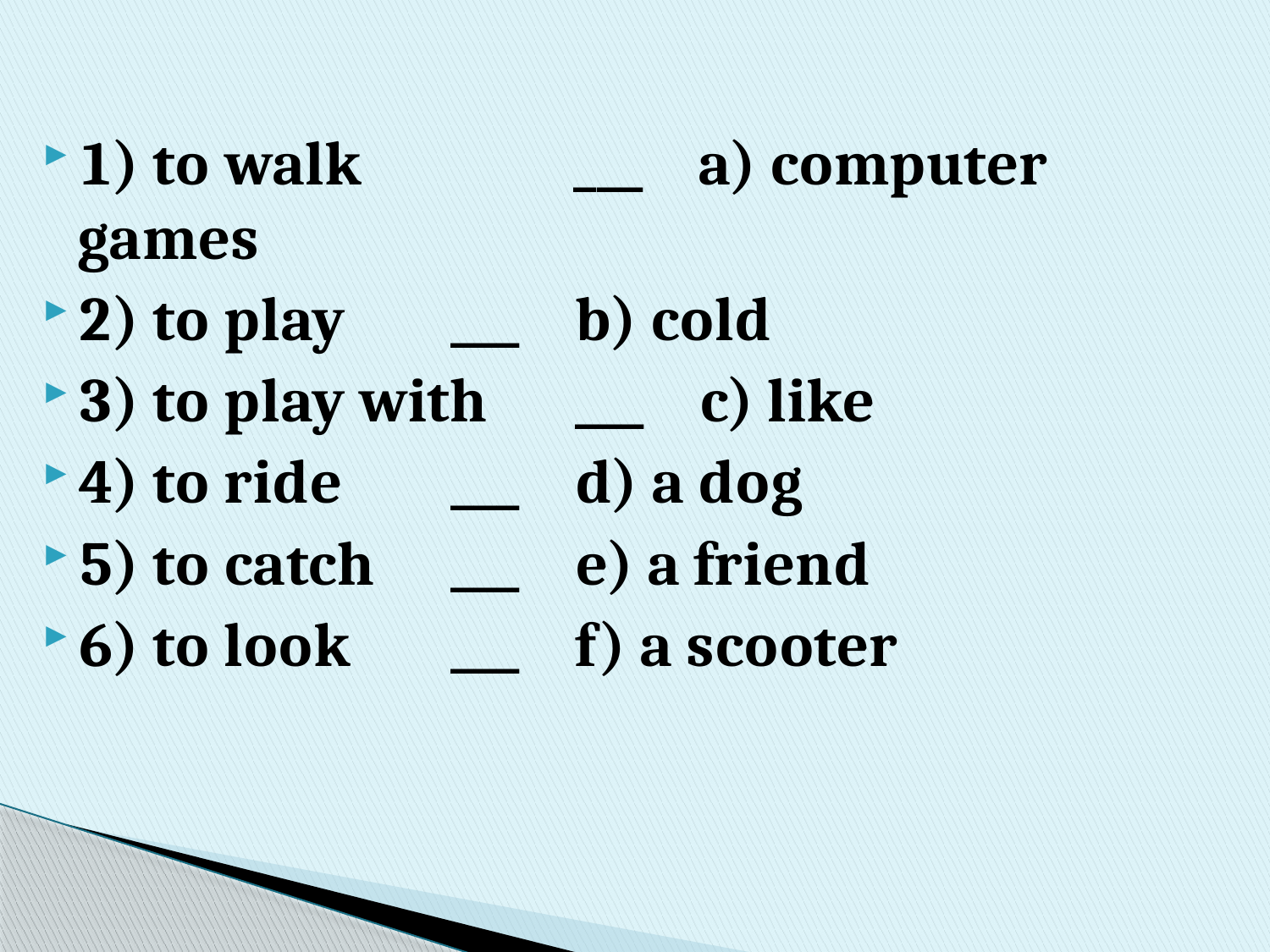

1) to walk 	         ___    a) computer games
2) to play 		___	b) cold
3) to play with 	___	c) like
4) to ride		___	d) a dog
5) to catch		___	e) a friend
6) to look 		___	f) a scooter